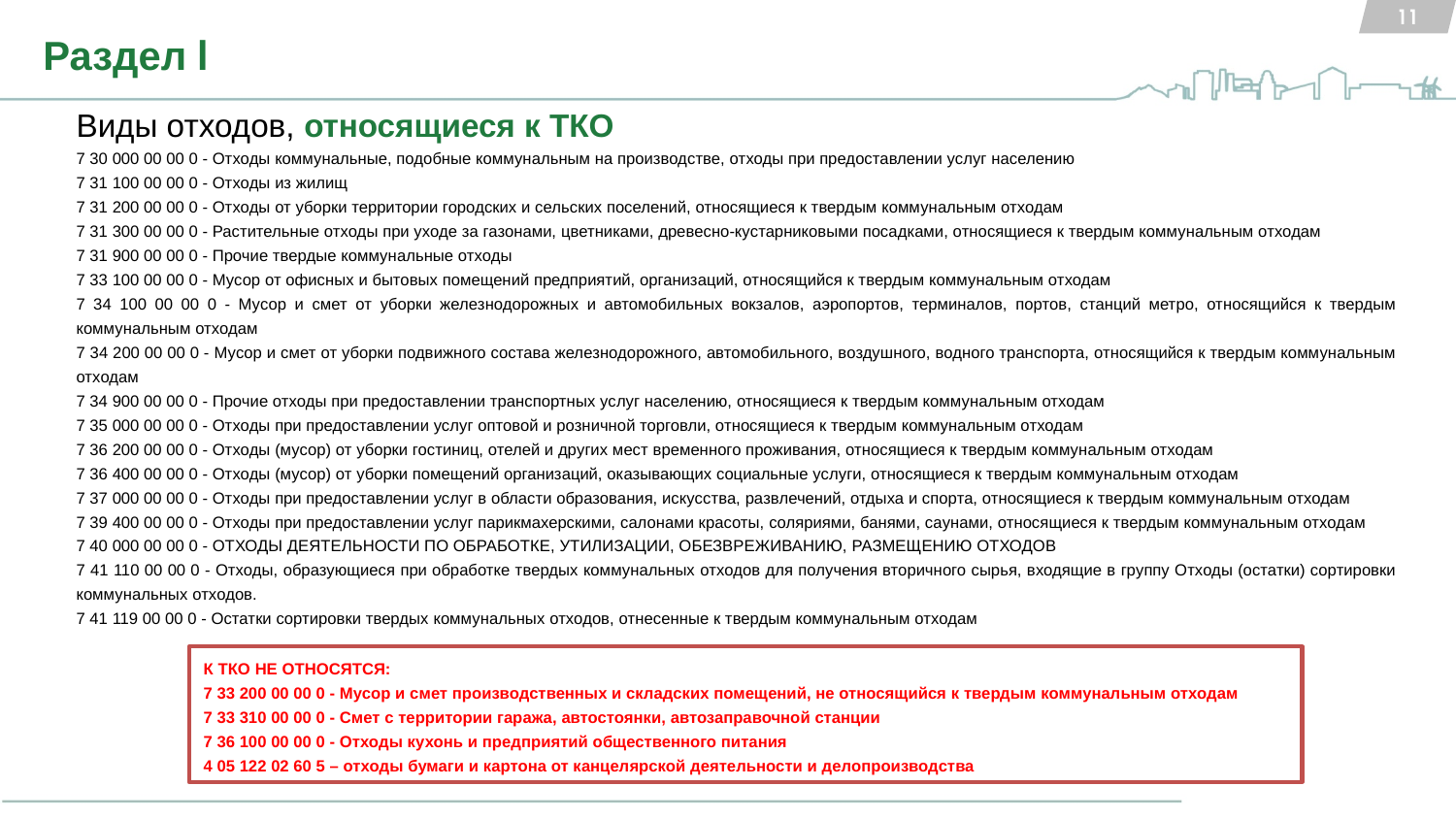

11
Раздел I
Виды отходов, относящиеся к ТКО
7 30 000 00 00 0 - Отходы коммунальные, подобные коммунальным на производстве, отходы при предоставлении услуг населению
7 31 100 00 00 0 - Отходы из жилищ
7 31 200 00 00 0 - Отходы от уборки территории городских и сельских поселений, относящиеся к твердым коммунальным отходам
7 31 300 00 00 0 - Растительные отходы при уходе за газонами, цветниками, древесно-кустарниковыми посадками, относящиеся к твердым коммунальным отходам
7 31 900 00 00 0 - Прочие твердые коммунальные отходы
7 33 100 00 00 0 - Мусор от офисных и бытовых помещений предприятий, организаций, относящийся к твердым коммунальным отходам
7 34 100 00 00 0 - Мусор и смет от уборки железнодорожных и автомобильных вокзалов, аэропортов, терминалов, портов, станций метро, относящийся к твердым коммунальным отходам
7 34 200 00 00 0 - Мусор и смет от уборки подвижного состава железнодорожного, автомобильного, воздушного, водного транспорта, относящийся к твердым коммунальным отходам
7 34 900 00 00 0 - Прочие отходы при предоставлении транспортных услуг населению, относящиеся к твердым коммунальным отходам
7 35 000 00 00 0 - Отходы при предоставлении услуг оптовой и розничной торговли, относящиеся к твердым коммунальным отходам
7 36 200 00 00 0 - Отходы (мусор) от уборки гостиниц, отелей и других мест временного проживания, относящиеся к твердым коммунальным отходам
7 36 400 00 00 0 - Отходы (мусор) от уборки помещений организаций, оказывающих социальные услуги, относящиеся к твердым коммунальным отходам
7 37 000 00 00 0 - Отходы при предоставлении услуг в области образования, искусства, развлечений, отдыха и спорта, относящиеся к твердым коммунальным отходам
7 39 400 00 00 0 - Отходы при предоставлении услуг парикмахерскими, салонами красоты, соляриями, банями, саунами, относящиеся к твердым коммунальным отходам
7 40 000 00 00 0 - ОТХОДЫ ДЕЯТЕЛЬНОСТИ ПО ОБРАБОТКЕ, УТИЛИЗАЦИИ, ОБЕЗВРЕЖИВАНИЮ, РАЗМЕЩЕНИЮ ОТХОДОВ
7 41 110 00 00 0 - Отходы, образующиеся при обработке твердых коммунальных отходов для получения вторичного сырья, входящие в группу Отходы (остатки) сортировки коммунальных отходов.
7 41 119 00 00 0 - Остатки сортировки твердых коммунальных отходов, отнесенные к твердым коммунальным отходам
К ТКО НЕ ОТНОСЯТСЯ:
7 33 200 00 00 0 - Мусор и смет производственных и складских помещений, не относящийся к твердым коммунальным отходам
7 33 310 00 00 0 - Смет с территории гаража, автостоянки, автозаправочной станции
7 36 100 00 00 0 - Отходы кухонь и предприятий общественного питания
4 05 122 02 60 5 – отходы бумаги и картона от канцелярской деятельности и делопроизводства